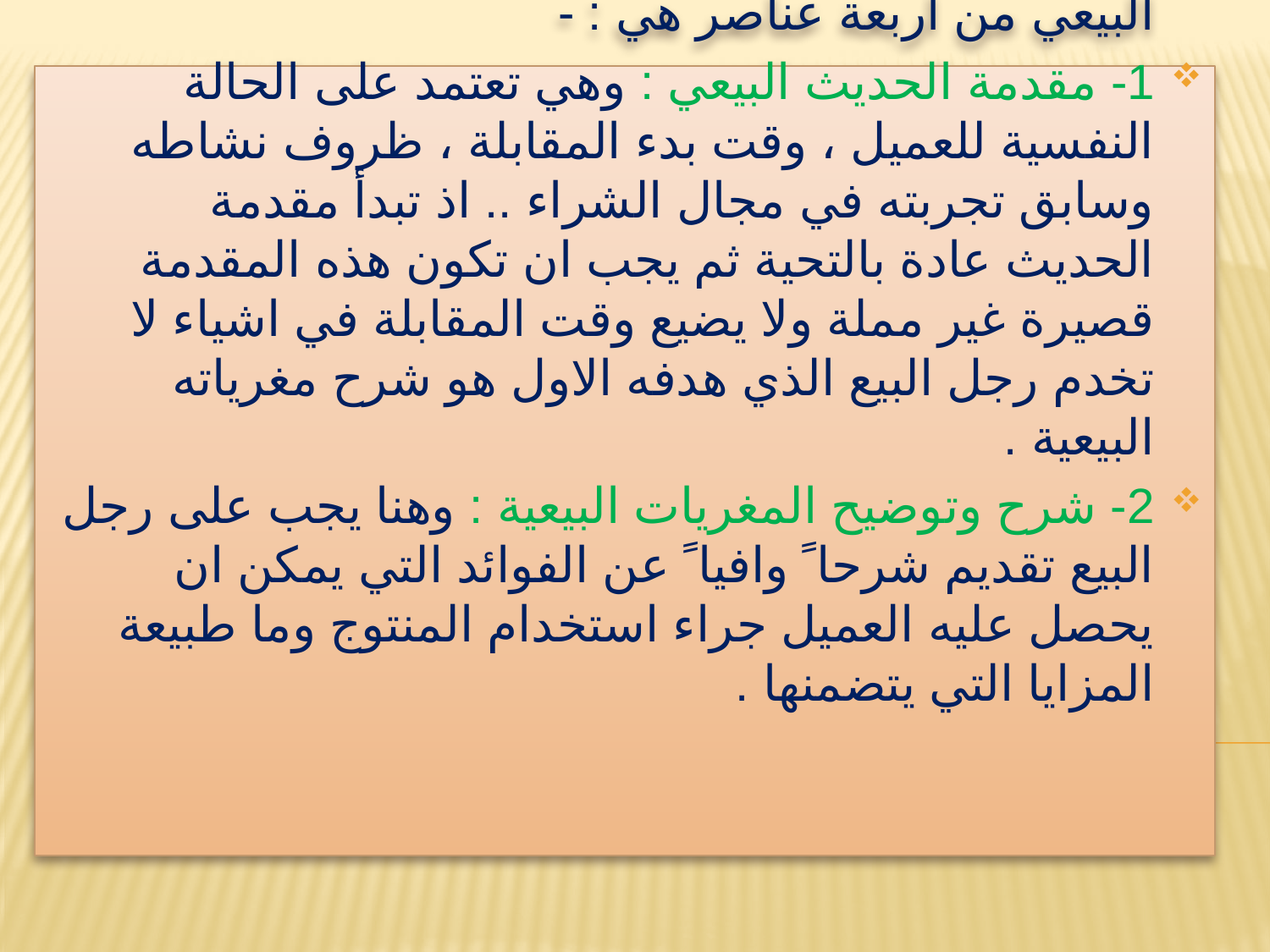

رابعا ً / الحديث البيعي :  ويتكون الحديث البيعي من اربعة عناصر هي : -
1- مقدمة الحديث البيعي : وهي تعتمد على الحالة النفسية للعميل ، وقت بدء المقابلة ، ظروف نشاطه وسابق تجربته في مجال الشراء .. اذ تبدأ مقدمة الحديث عادة بالتحية ثم يجب ان تكون هذه المقدمة قصيرة غير مملة ولا يضيع وقت المقابلة في اشياء لا تخدم رجل البيع الذي هدفه الاول هو شرح مغرياته البيعية .
2- شرح وتوضيح المغريات البيعية : وهنا يجب على رجل البيع تقديم شرحا ً وافيا ً عن الفوائد التي يمكن ان يحصل عليه العميل جراء استخدام المنتوج وما طبيعة المزايا التي يتضمنها .